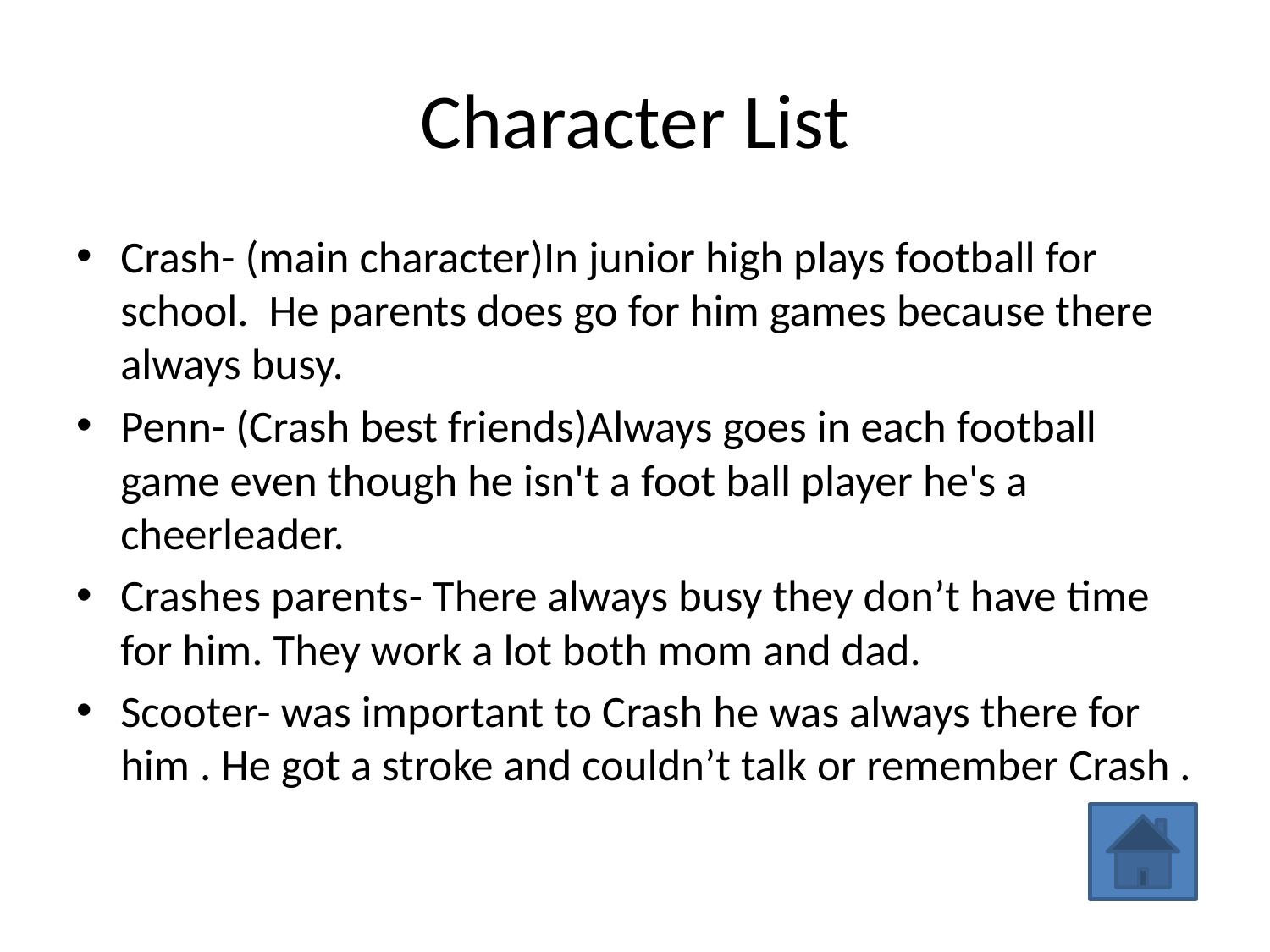

# Character List
Crash- (main character)In junior high plays football for school.  He parents does go for him games because there always busy.
Penn- (Crash best friends)Always goes in each football game even though he isn't a foot ball player he's a cheerleader.
Crashes parents- There always busy they don’t have time for him. They work a lot both mom and dad.
Scooter- was important to Crash he was always there for him . He got a stroke and couldn’t talk or remember Crash .